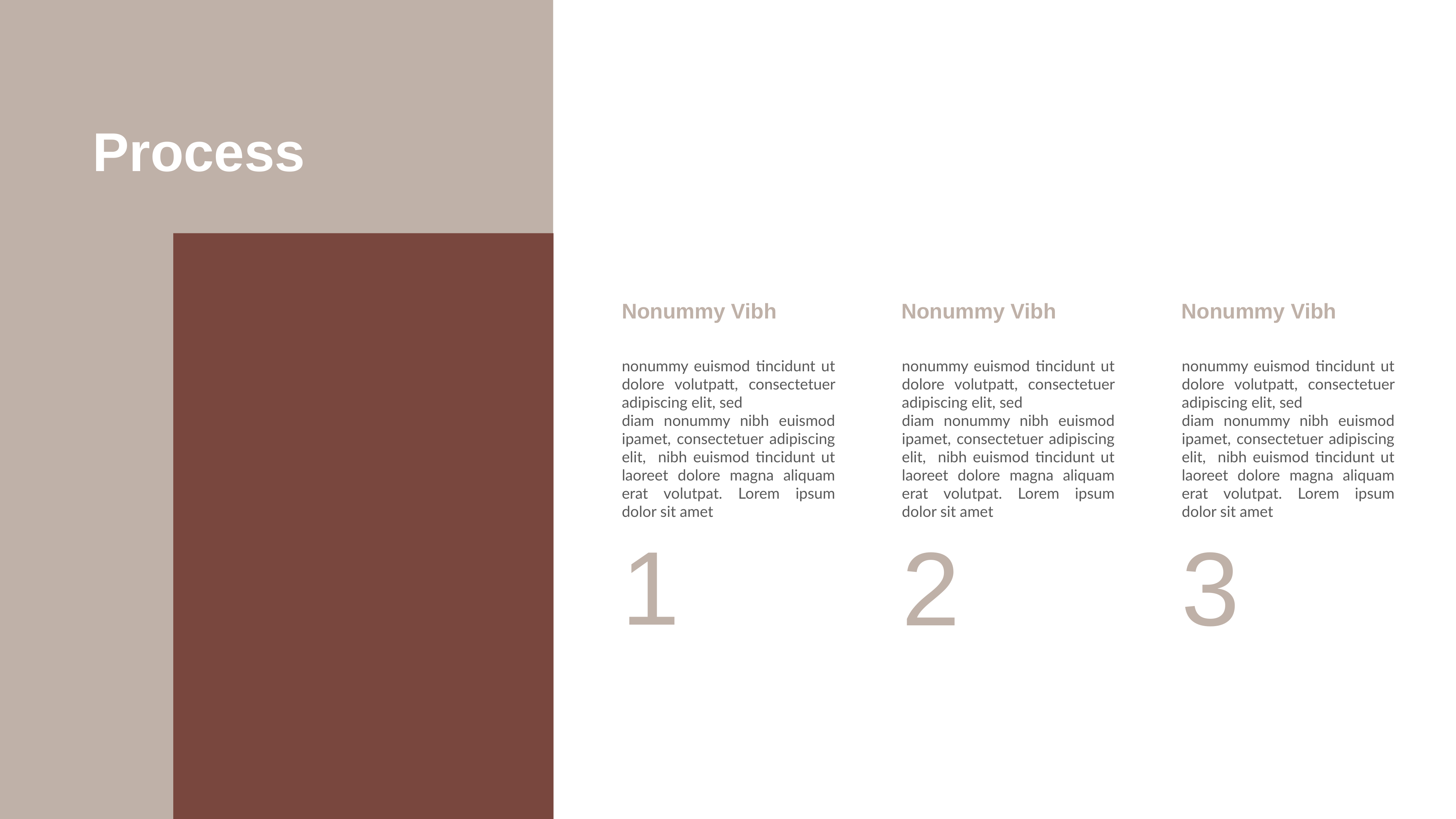

Process

Nonummy Vibh
Nonummy Vibh

Nonummy Vibh

nonummy euismod tincidunt ut dolore volutpatt, consectetuer adipiscing elit, sed
diam nonummy nibh euismod ipamet, consectetuer adipiscing elit,  nibh euismod tincidunt ut laoreet dolore magna aliquam erat volutpat. Lorem ipsum dolor sit amet

nonummy euismod tincidunt ut dolore volutpatt, consectetuer adipiscing elit, sed
diam nonummy nibh euismod ipamet, consectetuer adipiscing elit,  nibh euismod tincidunt ut laoreet dolore magna aliquam erat volutpat. Lorem ipsum dolor sit amet

nonummy euismod tincidunt ut dolore volutpatt, consectetuer adipiscing elit, sed
diam nonummy nibh euismod ipamet, consectetuer adipiscing elit,  nibh euismod tincidunt ut laoreet dolore magna aliquam erat volutpat. Lorem ipsum dolor sit amet

1
2
3